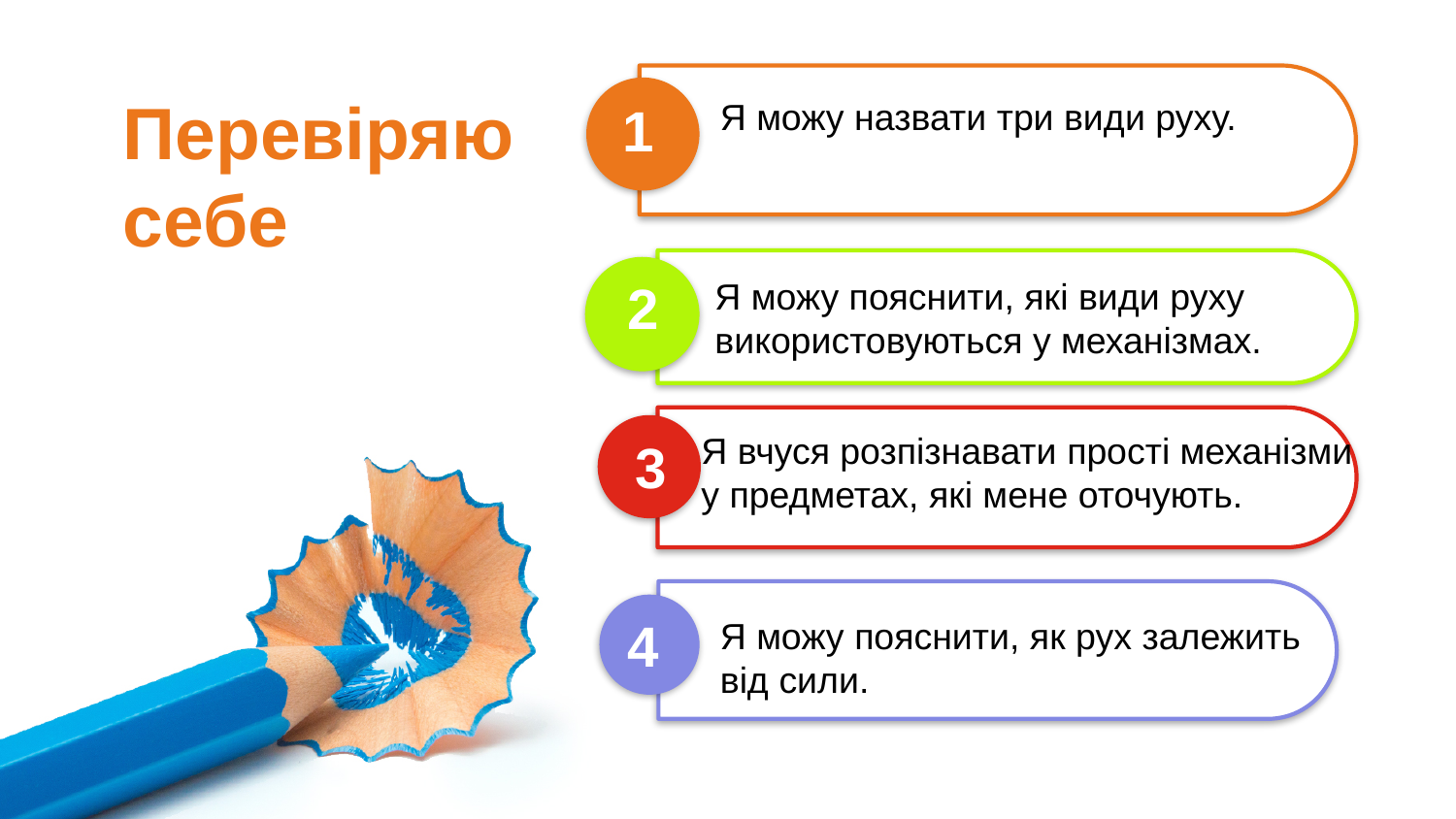

Перевіряю себе

Я можу назвати три види руху.
1

2
Я можу пояснити, які види руху
використовуються у механізмах.

Я вчуся розпізнавати прості механізми у предметах, які мене оточують.
3

4
Я можу пояснити, як рух залежить від сили.